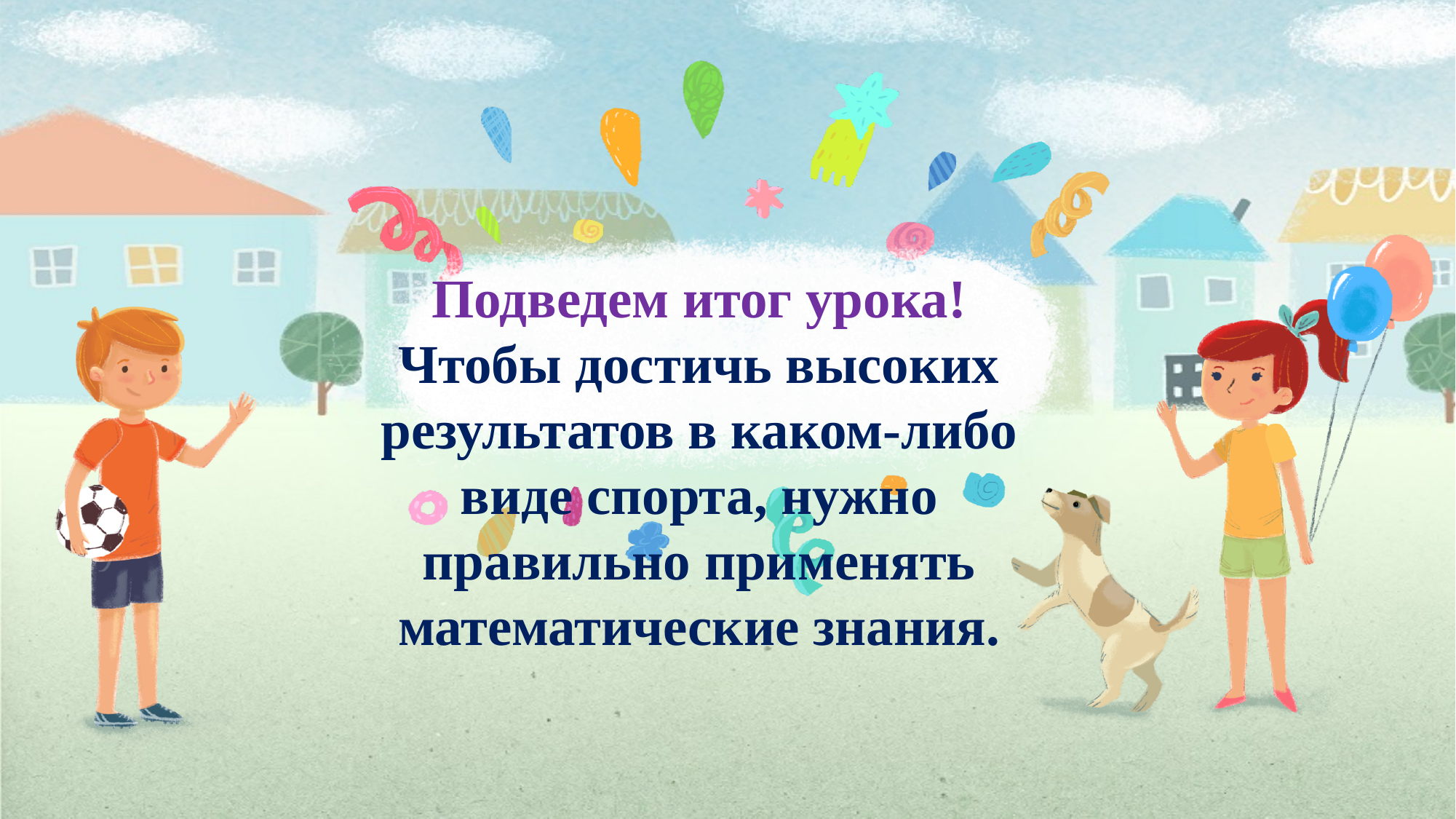

Подведем итог урока!
Чтобы достичь высоких результатов в каком-либо виде спорта, нужно правильно применять математические знания.